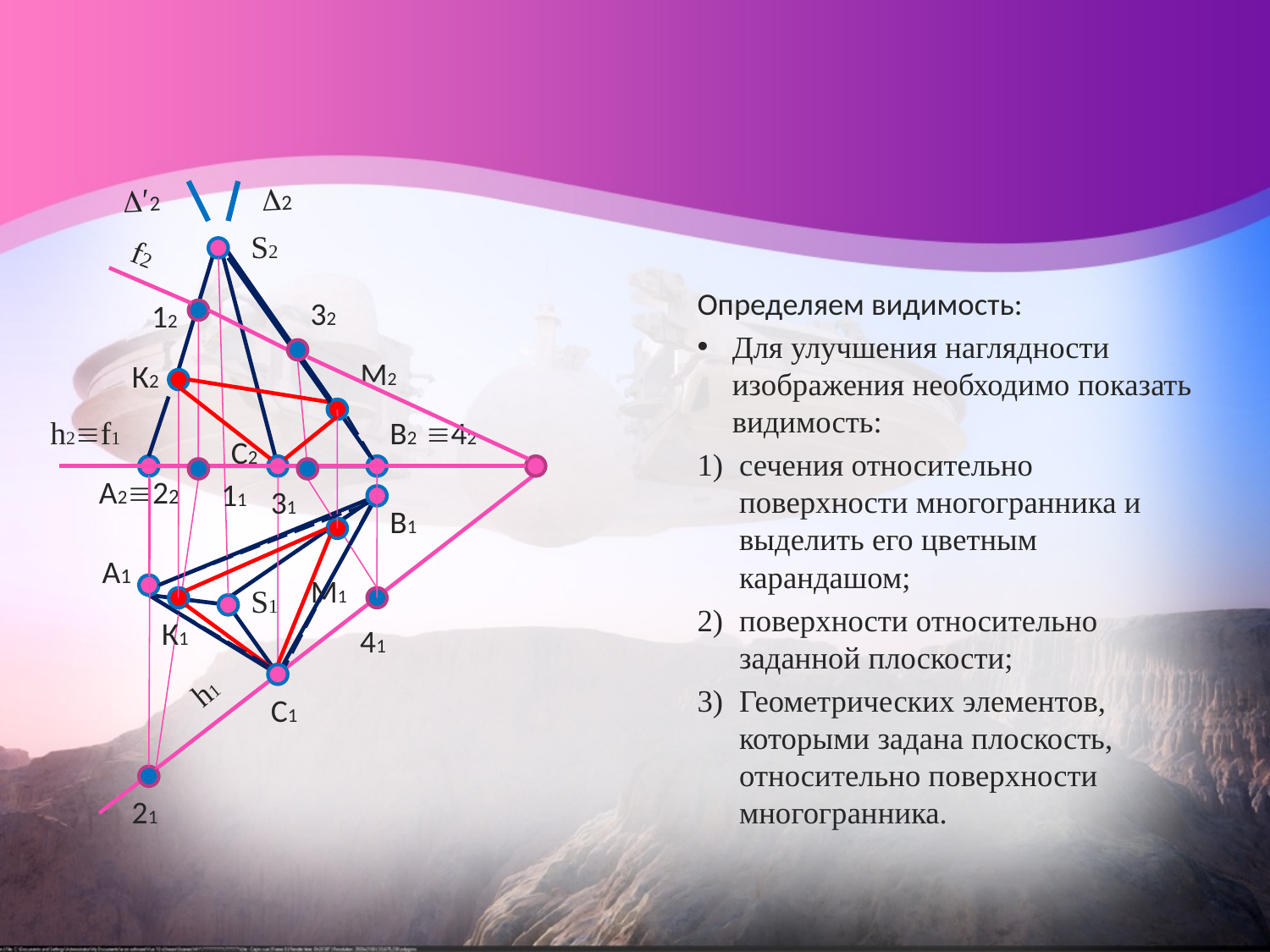

Δ2
Δʹ2
S2
f2

Определяем видимость:
Для улучшения наглядности изображения необходимо показать видимость:
сечения относительно поверхности многогранника и выделить его цветным карандашом;
поверхности относительно заданной плоскости;
Геометрических элементов, которыми задана плоскость, относительно поверхности многогранника.

32
12

М2
К2

h2≡f1
В2
≡42
С2

А2≡22
11
31

В1

А1
М1

S1

К1
41

h1
С1

21